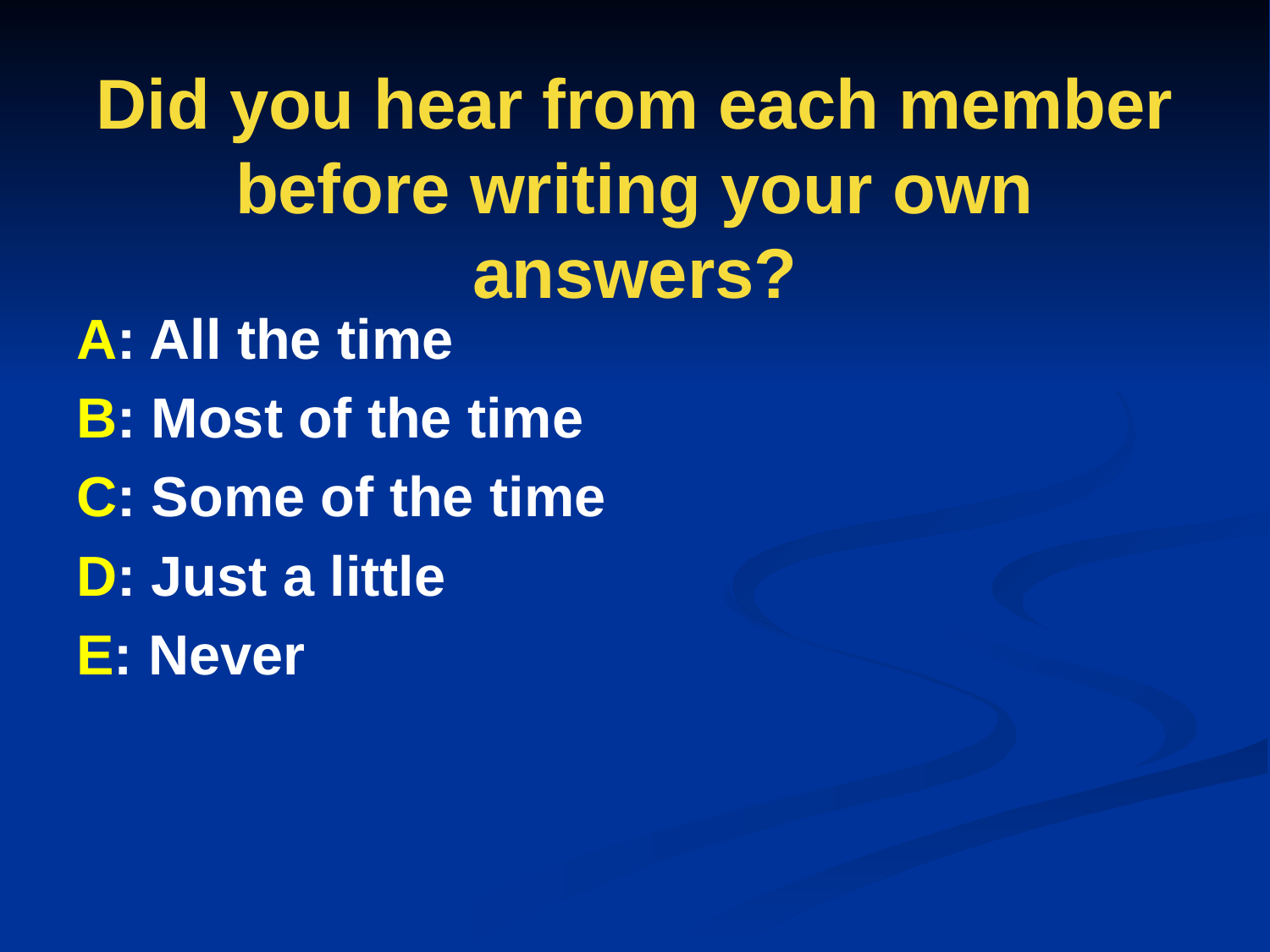

# Did you hear from each member before writing your own answers?
A: All the time
B: Most of the time
C: Some of the time
D: Just a little
E: Never